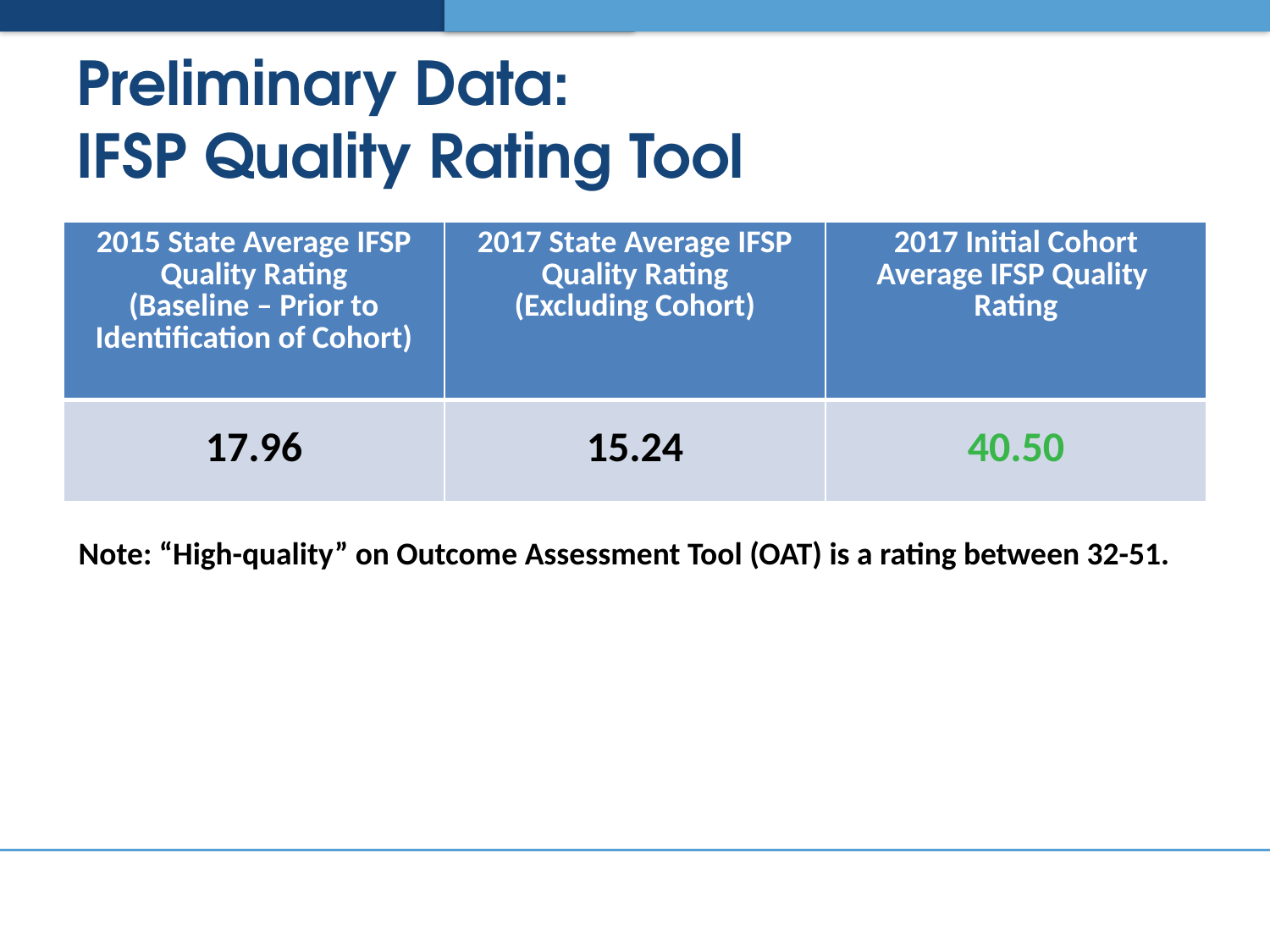

# Preliminary Data: IFSP Quality Rating Tool
| 2015 State Average IFSP Quality Rating (Baseline – Prior to Identification of Cohort) | 2017 State Average IFSP Quality Rating (Excluding Cohort) | 2017 Initial Cohort Average IFSP Quality Rating |
| --- | --- | --- |
| 17.96 | 15.24 | 40.50 |
Note: “High-quality” on Outcome Assessment Tool (OAT) is a rating between 32-51.